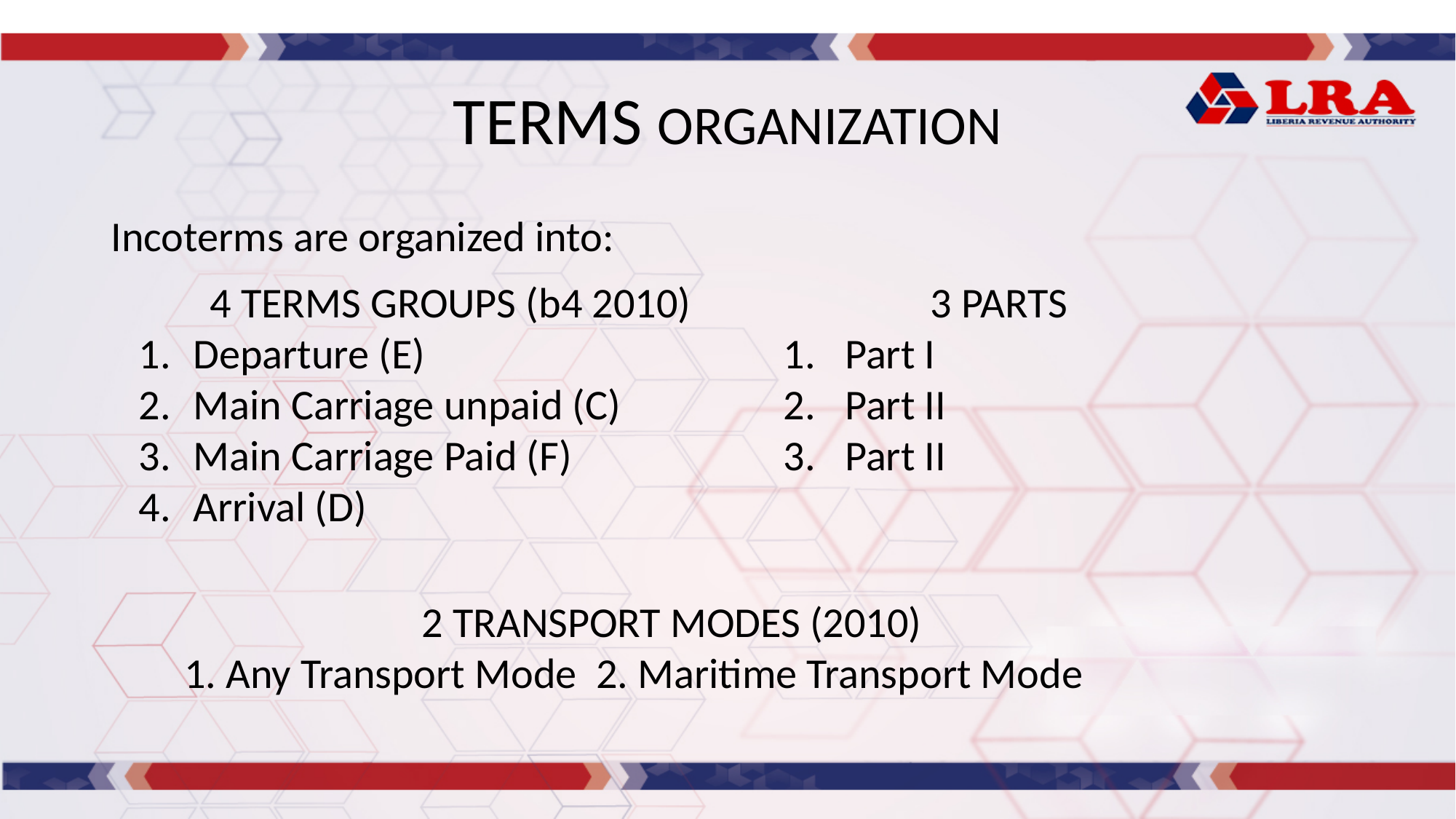

# TERMS ORGANIZATION
Incoterms are organized into:

      4 TERMS GROUPS (b4 2010)
Departure (E)
Main Carriage unpaid (C)
Main Carriage Paid (F)
Arrival (D)
3 PARTS
Part I
Part II
Part II

2 TRANSPORT MODES (2010)
1. Any Transport Mode  2. Maritime Transport Mode